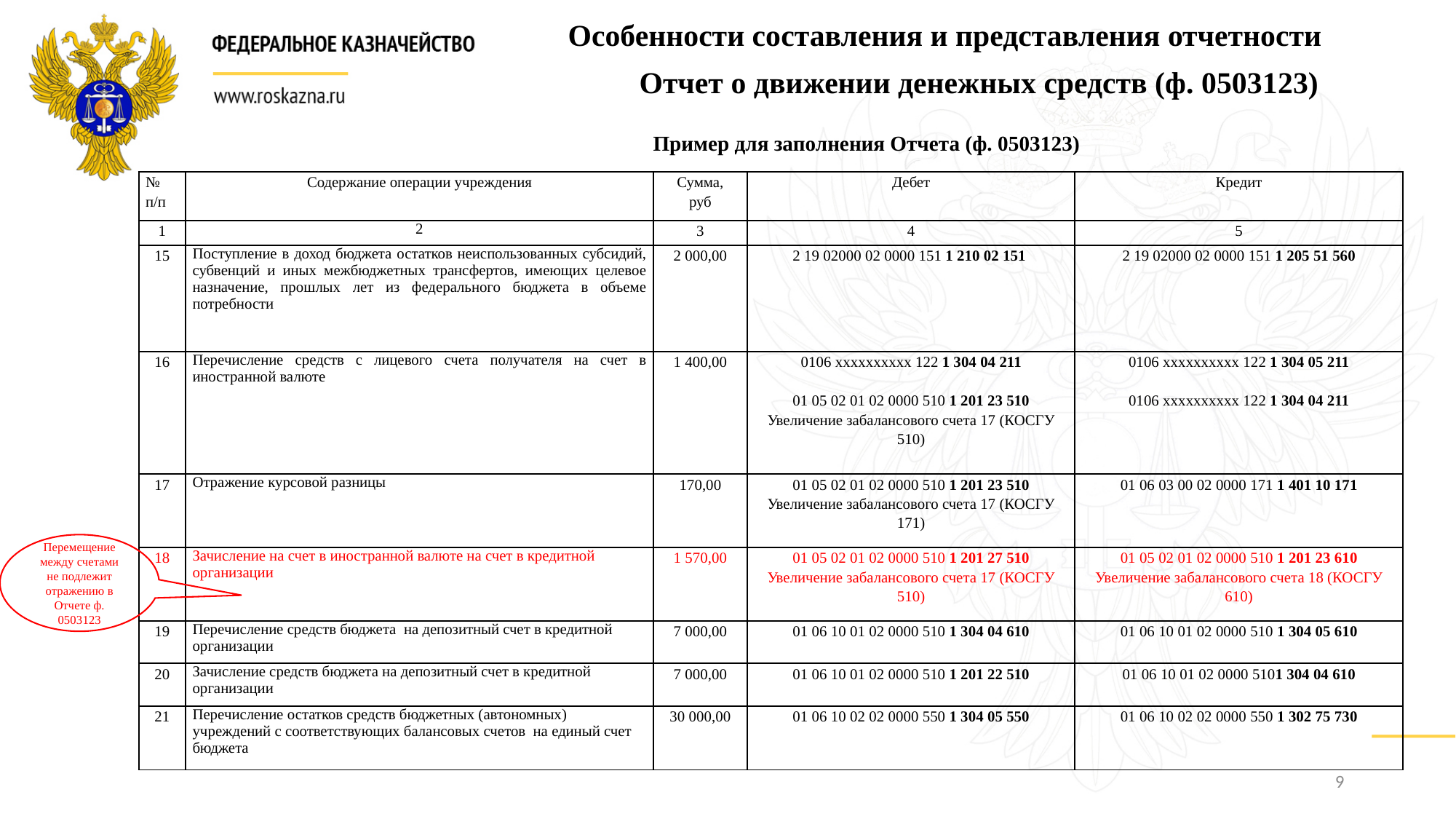

Особенности составления и представления отчетности
Отчет о движении денежных средств (ф. 0503123)
Пример для заполнения Отчета (ф. 0503123)
| № п/п | Содержание операции учреждения | Сумма, руб | Дебет | Кредит |
| --- | --- | --- | --- | --- |
| 1 | 2 | 3 | 4 | 5 |
| 15 | Поступление в доход бюджета остатков неиспользованных субсидий, субвенций и иных межбюджетных трансфертов, имеющих целевое назначение, прошлых лет из федерального бюджета в объеме потребности | 2 000,00 | 2 19 02000 02 0000 151 1 210 02 151 | 2 19 02000 02 0000 151 1 205 51 560 |
| 16 | Перечисление средств с лицевого счета получателя на счет в иностранной валюте | 1 400,00 | 0106 хххххххххх 122 1 304 04 211   01 05 02 01 02 0000 510 1 201 23 510 Увеличение забалансового счета 17 (КОСГУ 510) | 0106 хххххххххх 122 1 304 05 211   0106 хххххххххх 122 1 304 04 211 |
| 17 | Отражение курсовой разницы | 170,00 | 01 05 02 01 02 0000 510 1 201 23 510 Увеличение забалансового счета 17 (КОСГУ 171) | 01 06 03 00 02 0000 171 1 401 10 171 |
| 18 | Зачисление на счет в иностранной валюте на счет в кредитной организации | 1 570,00 | 01 05 02 01 02 0000 510 1 201 27 510 Увеличение забалансового счета 17 (КОСГУ 510) | 01 05 02 01 02 0000 510 1 201 23 610 Увеличение забалансового счета 18 (КОСГУ 610) |
| 19 | Перечисление средств бюджета на депозитный счет в кредитной организации | 7 000,00 | 01 06 10 01 02 0000 510 1 304 04 610 | 01 06 10 01 02 0000 510 1 304 05 610 |
| 20 | Зачисление средств бюджета на депозитный счет в кредитной организации | 7 000,00 | 01 06 10 01 02 0000 510 1 201 22 510 | 01 06 10 01 02 0000 5101 304 04 610 |
| 21 | Перечисление остатков средств бюджетных (автономных) учреждений с соответствующих балансовых счетов на единый счет бюджета | 30 000,00 | 01 06 10 02 02 0000 550 1 304 05 550 | 01 06 10 02 02 0000 550 1 302 75 730 |
Перемещение между счетами не подлежит отражению в Отчете ф. 0503123
9